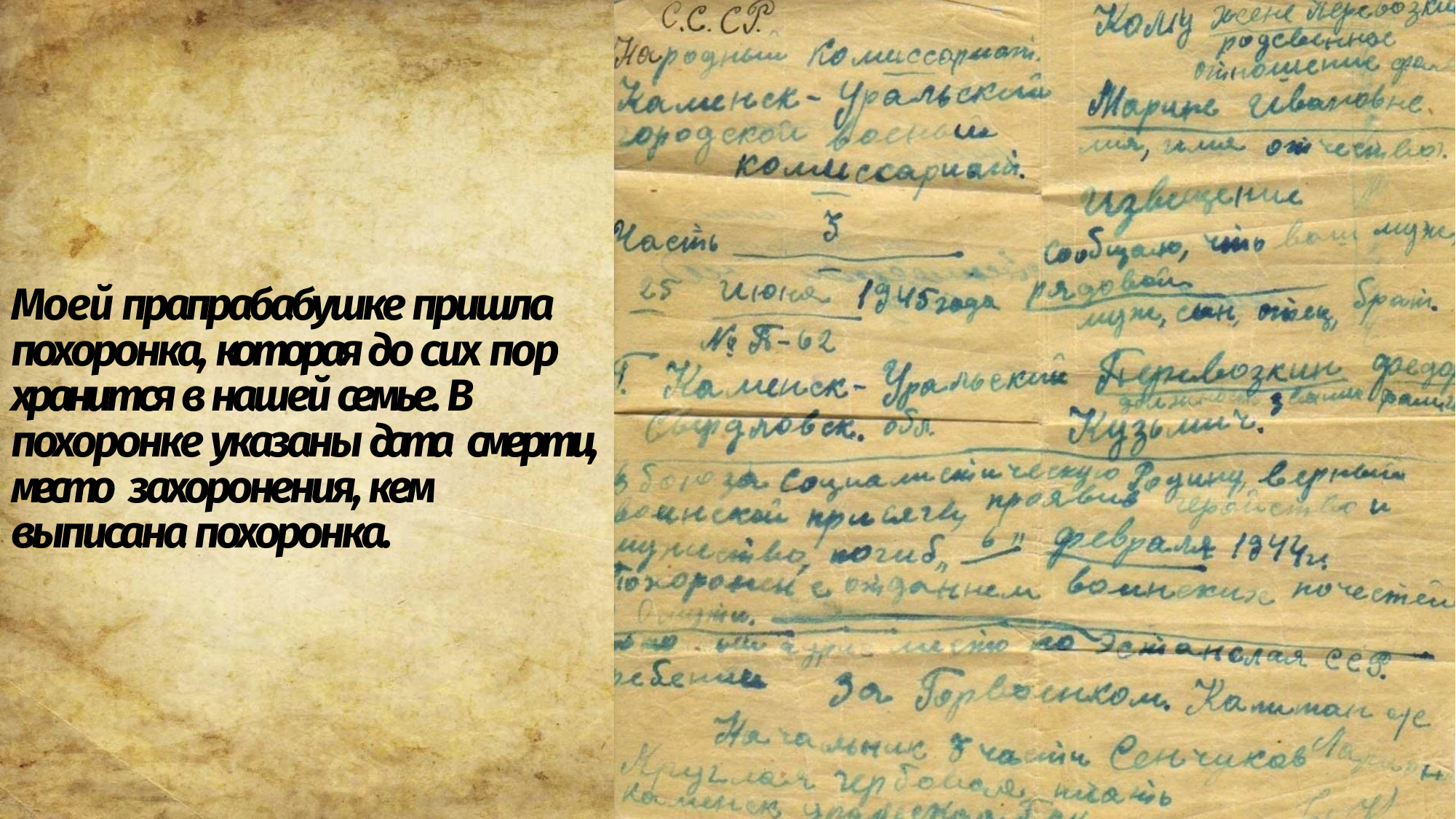

Моей прапрабабушке пришла  похоронка, которая до сих пор  хранится в нашей семье. В  похоронке указаны дата   смерти,  место  захоронения, кем  выписана похоронка.